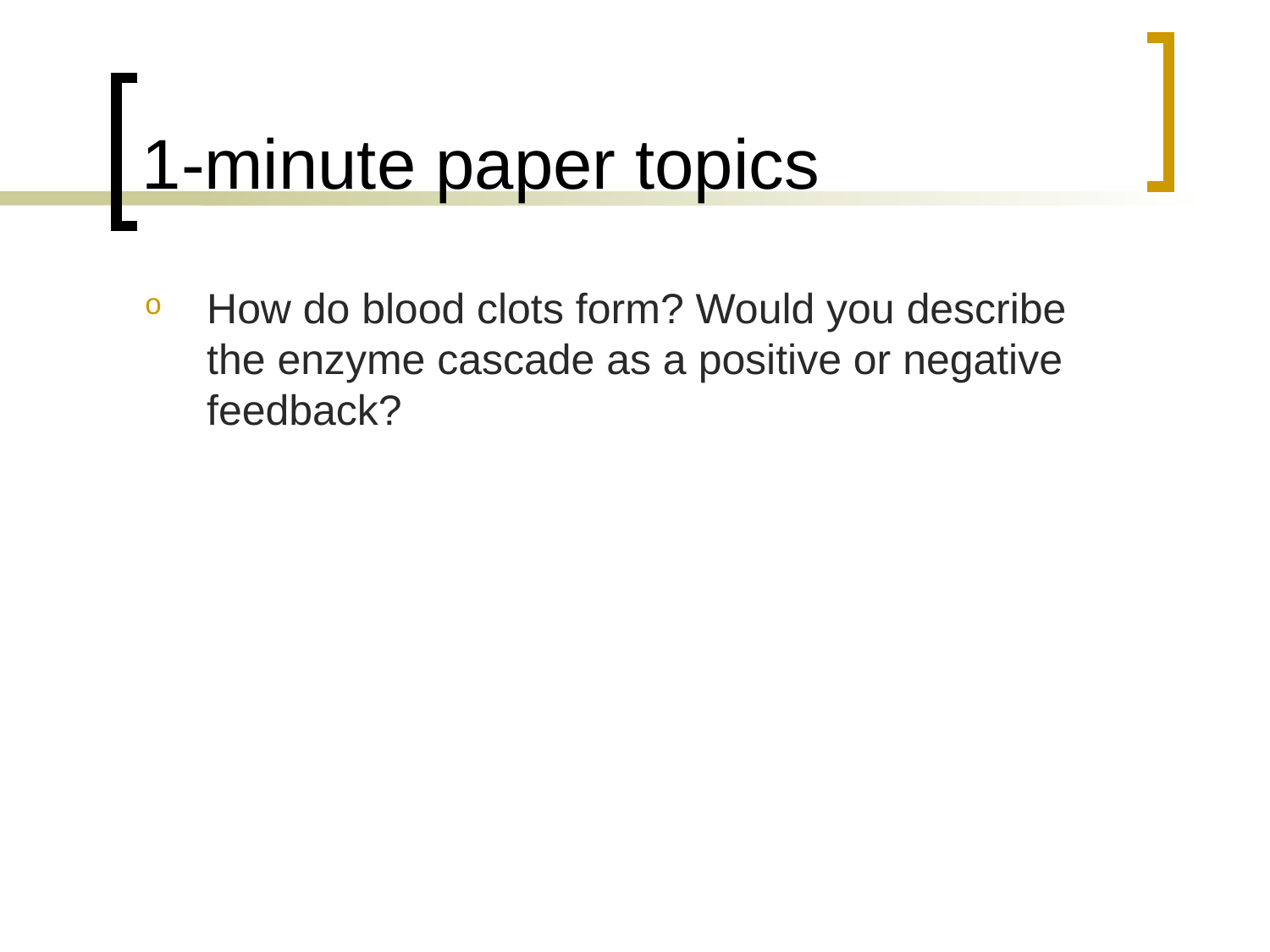

# 1-minute paper topics
How do blood clots form? Would you describe the enzyme cascade as a positive or negative feedback?